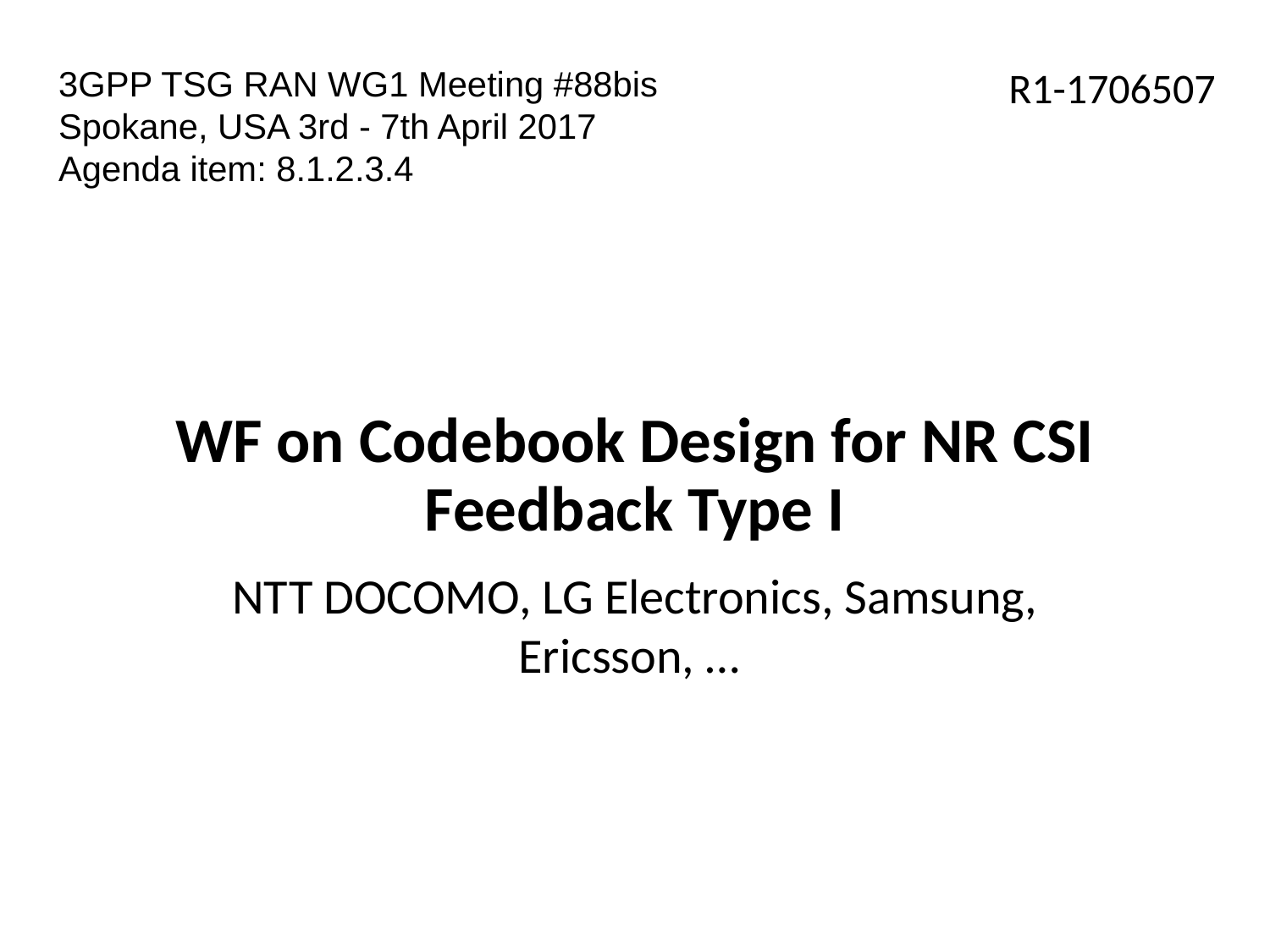

3GPP TSG RAN WG1 Meeting #88bis
Spokane, USA 3rd - 7th April 2017
Agenda item: 8.1.2.3.4
R1-1706507
WF on Codebook Design for NR CSI Feedback Type I
NTT DOCOMO, LG Electronics, Samsung, Ericsson, …